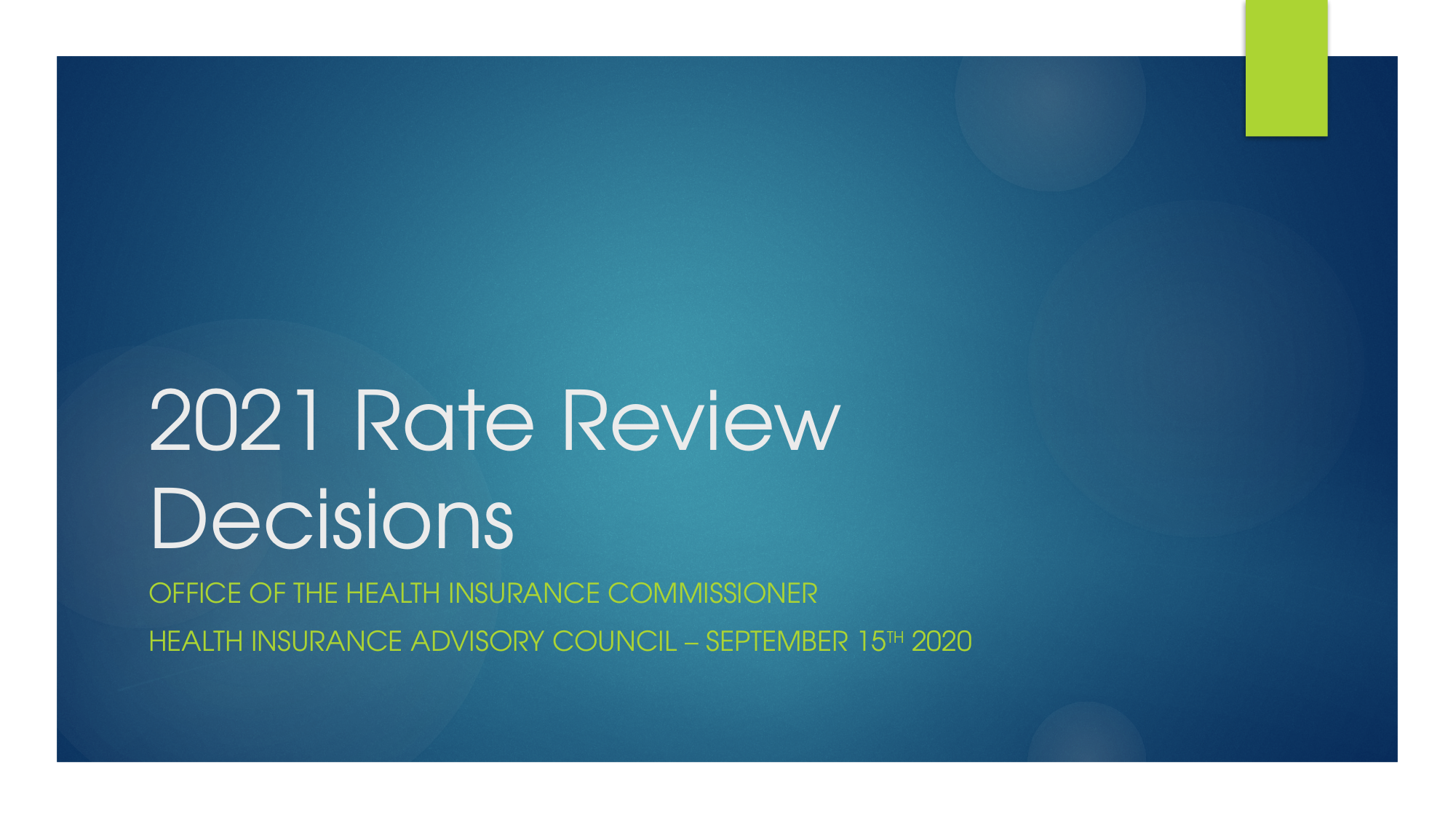

# 2021 Rate Review Decisions
Office of the health insurance commissioner
Health insurance advisory council – September 15th 2020